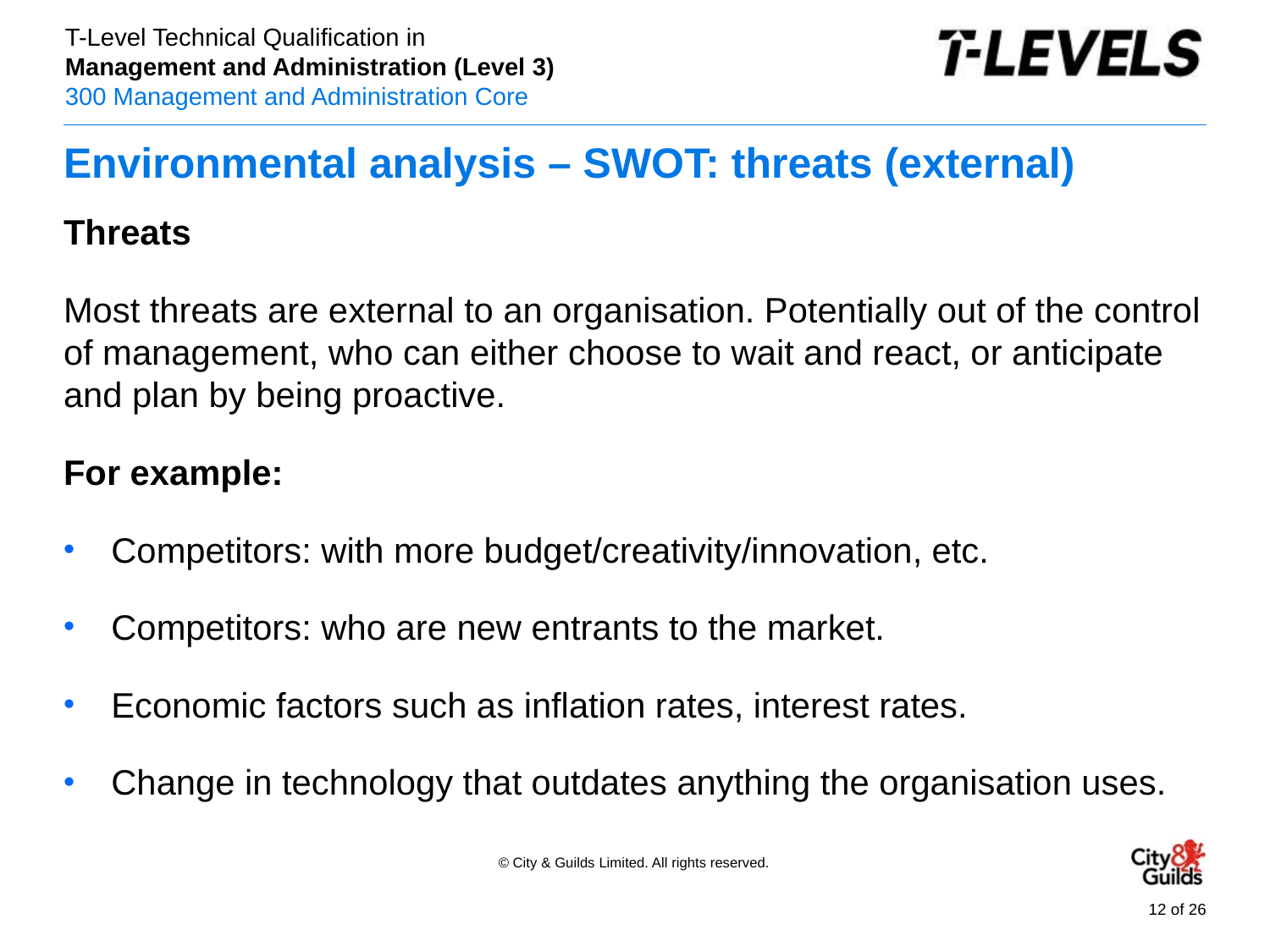

# Environmental analysis – SWOT: threats (external)
Threats
Most threats are external to an organisation. Potentially out of the control of management, who can either choose to wait and react, or anticipate and plan by being proactive.
For example:
Competitors: with more budget/creativity/innovation, etc.
Competitors: who are new entrants to the market.
Economic factors such as inflation rates, interest rates.
Change in technology that outdates anything the organisation uses.